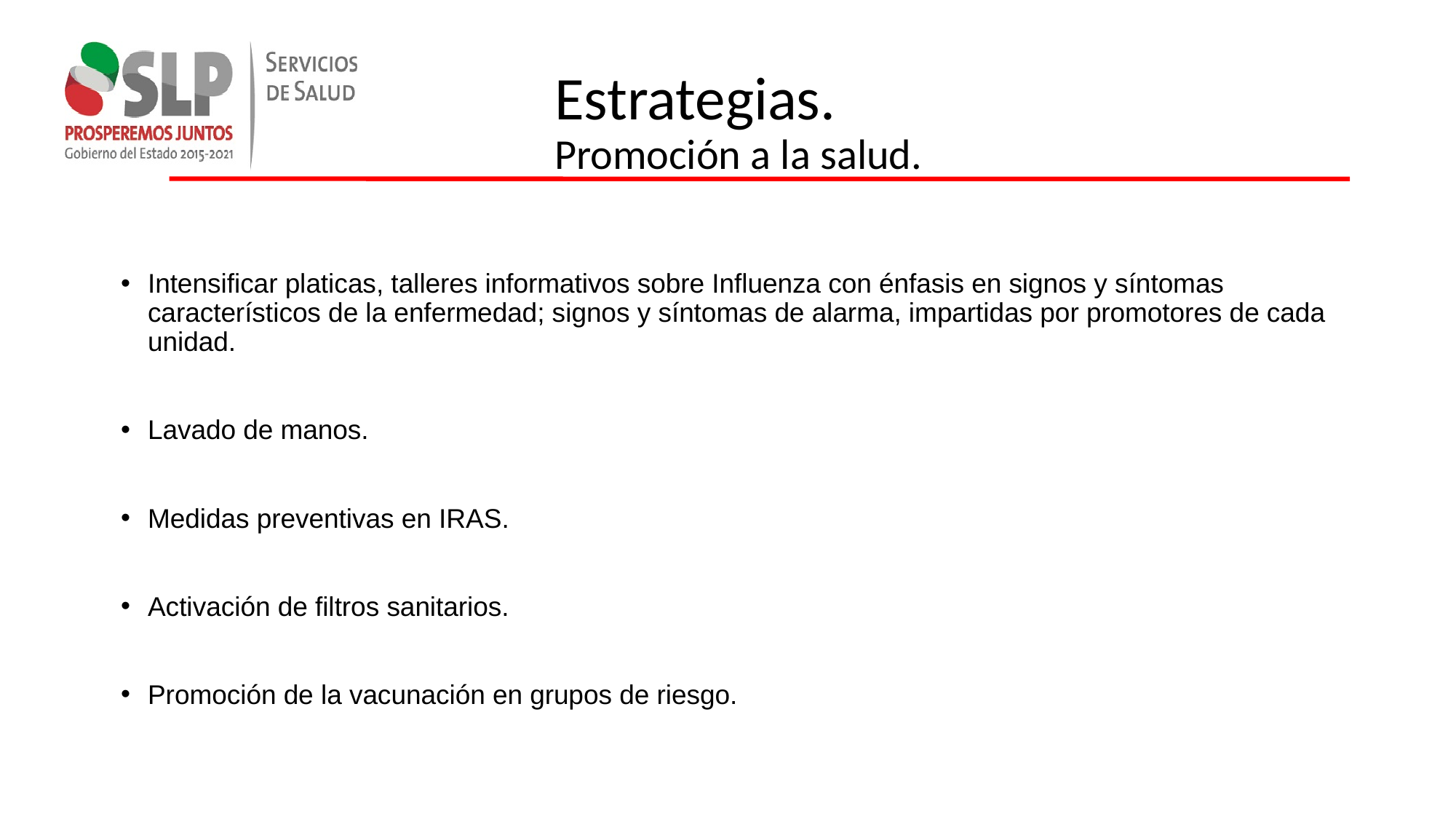

# Estrategias. Promoción a la salud.
Intensificar platicas, talleres informativos sobre Influenza con énfasis en signos y síntomas característicos de la enfermedad; signos y síntomas de alarma, impartidas por promotores de cada unidad.

Lavado de manos.

Medidas preventivas en IRAS.

Activación de filtros sanitarios.

Promoción de la vacunación en grupos de riesgo.